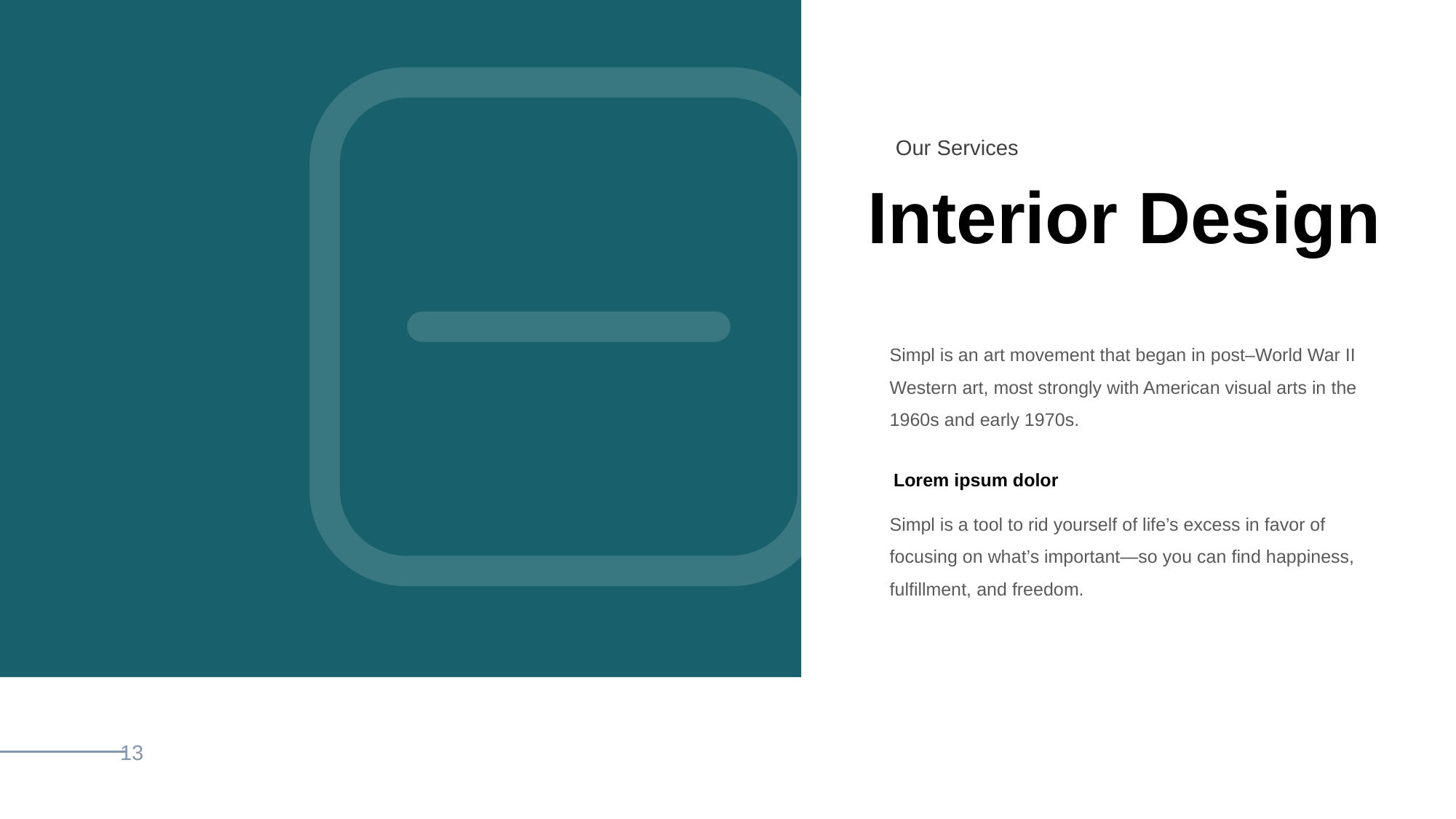

Our Services

Interior Design
Simpl is an art movement that began in post–World War II Western art, most strongly with American visual arts in the 1960s and early 1970s.
Lorem ipsum dolor
Simpl is a tool to rid yourself of life’s excess in favor of focusing on what’s important—so you can find happiness, fulfillment, and freedom.
13